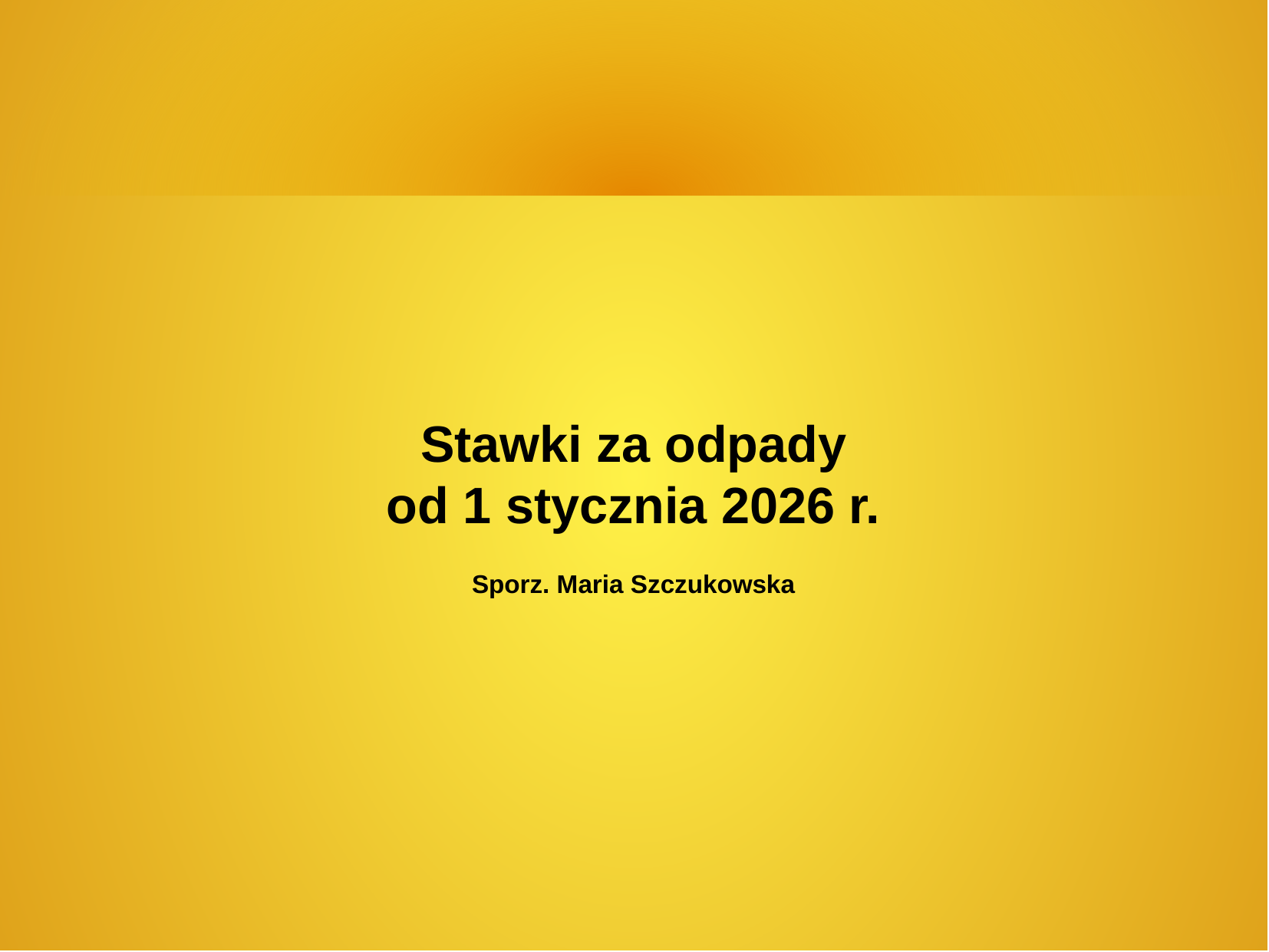

Stawki za odpady
od 1 stycznia 2026 r.

Sporz. Maria Szczukowska